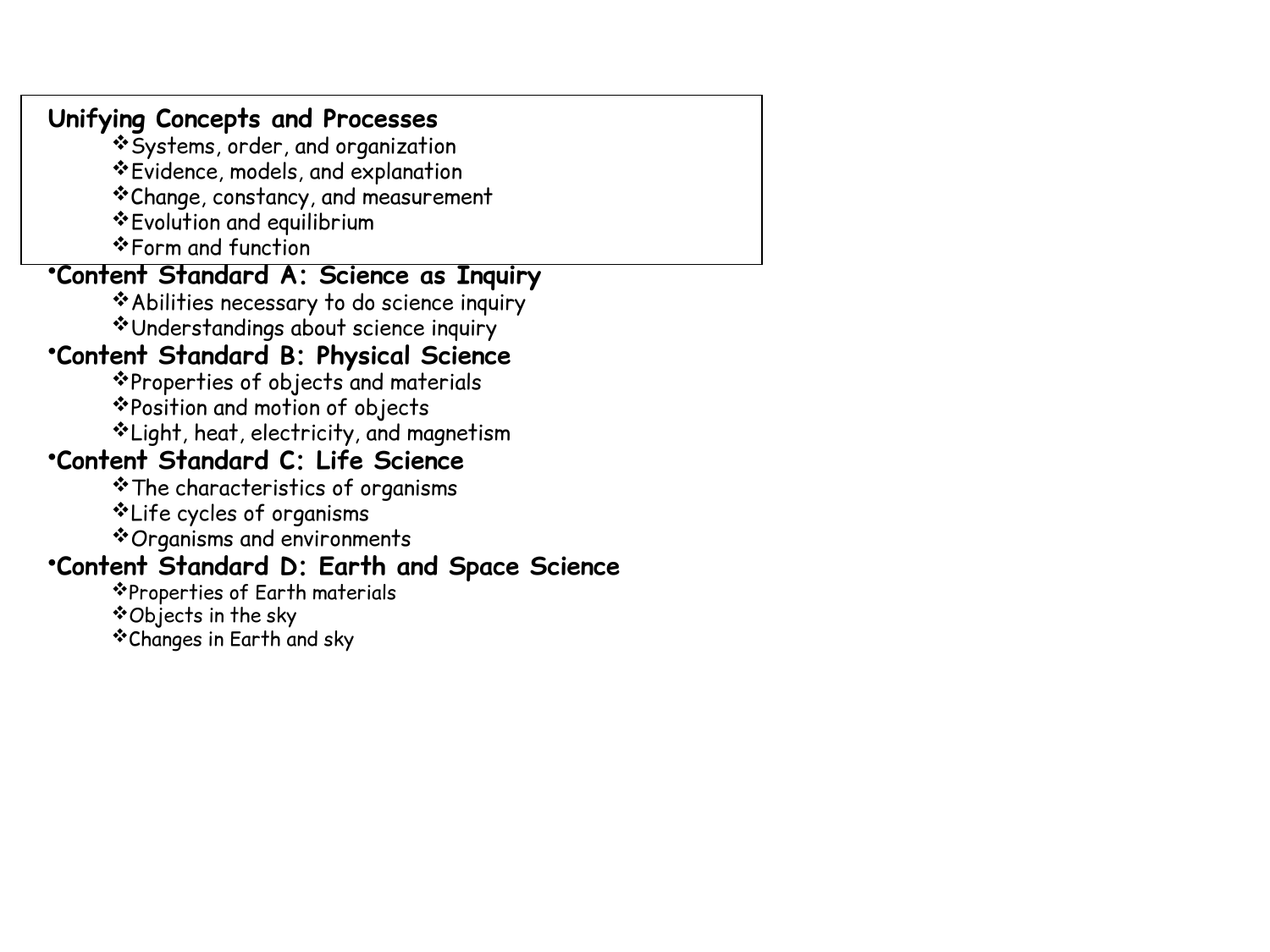

Unifying Concepts and Processes
Systems, order, and organization
Evidence, models, and explanation
Change, constancy, and measurement
Evolution and equilibrium
Form and function
Content Standard A: Science as Inquiry
Abilities necessary to do science inquiry
Understandings about science inquiry
Content Standard B: Physical Science
Properties of objects and materials
Position and motion of objects
Light, heat, electricity, and magnetism
Content Standard C: Life Science
The characteristics of organisms
Life cycles of organisms
Organisms and environments
Content Standard D: Earth and Space Science
Properties of Earth materials
Objects in the sky
Changes in Earth and sky